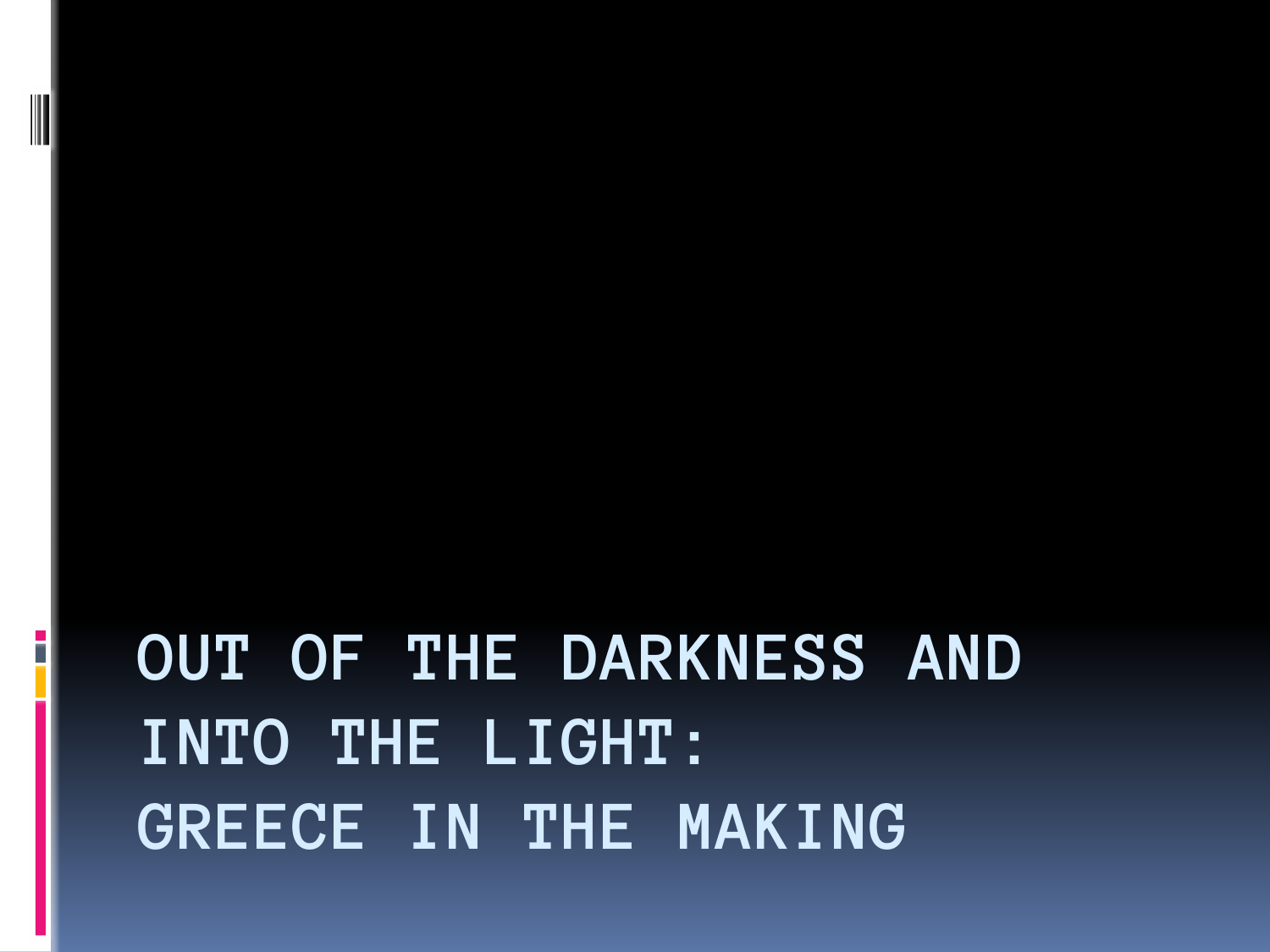

# Out of the Darkness and Into the Light: Greece in the Making